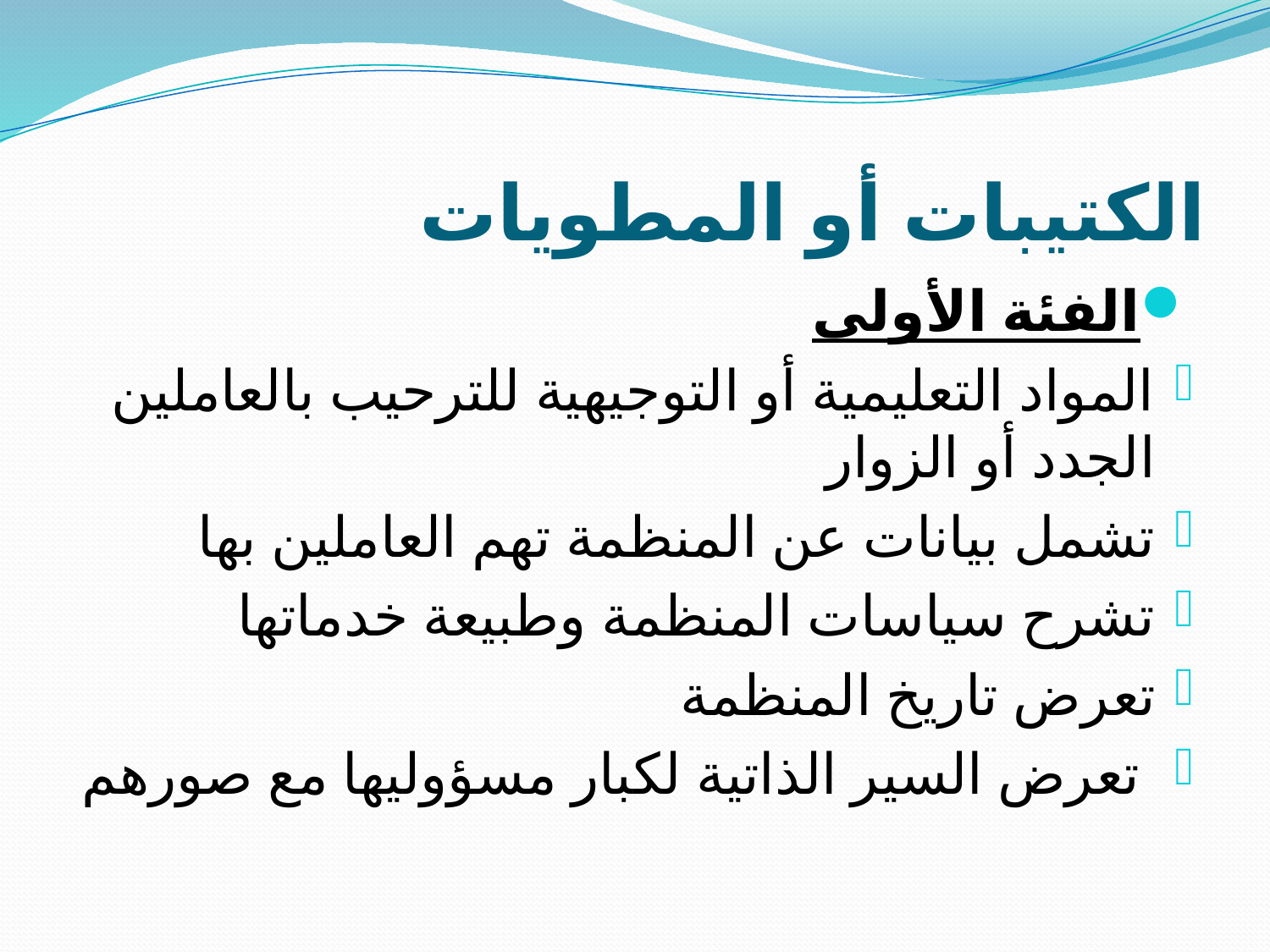

# الكتيبات أو المطويات
الفئة الأولى
المواد التعليمية أو التوجيهية للترحيب بالعاملين الجدد أو الزوار
تشمل بيانات عن المنظمة تهم العاملين بها
تشرح سياسات المنظمة وطبيعة خدماتها
تعرض تاريخ المنظمة
 تعرض السير الذاتية لكبار مسؤوليها مع صورهم